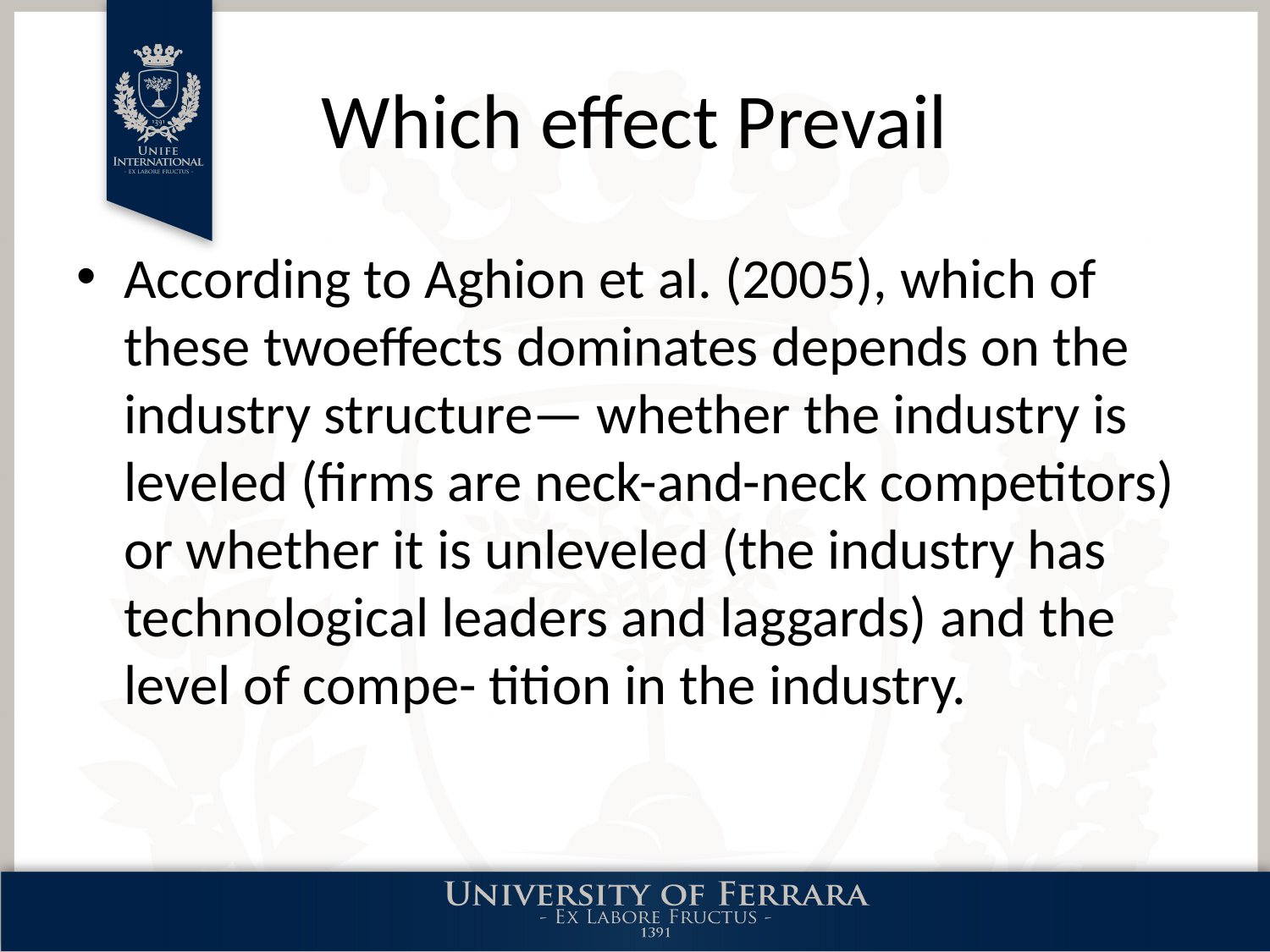

# Which effect Prevail
According to Aghion et al. (2005), which of these twoeffects dominates depends on the industry structure— whether the industry is leveled (firms are neck-and-neck competitors) or whether it is unleveled (the industry has technological leaders and laggards) and the level of compe- tition in the industry.